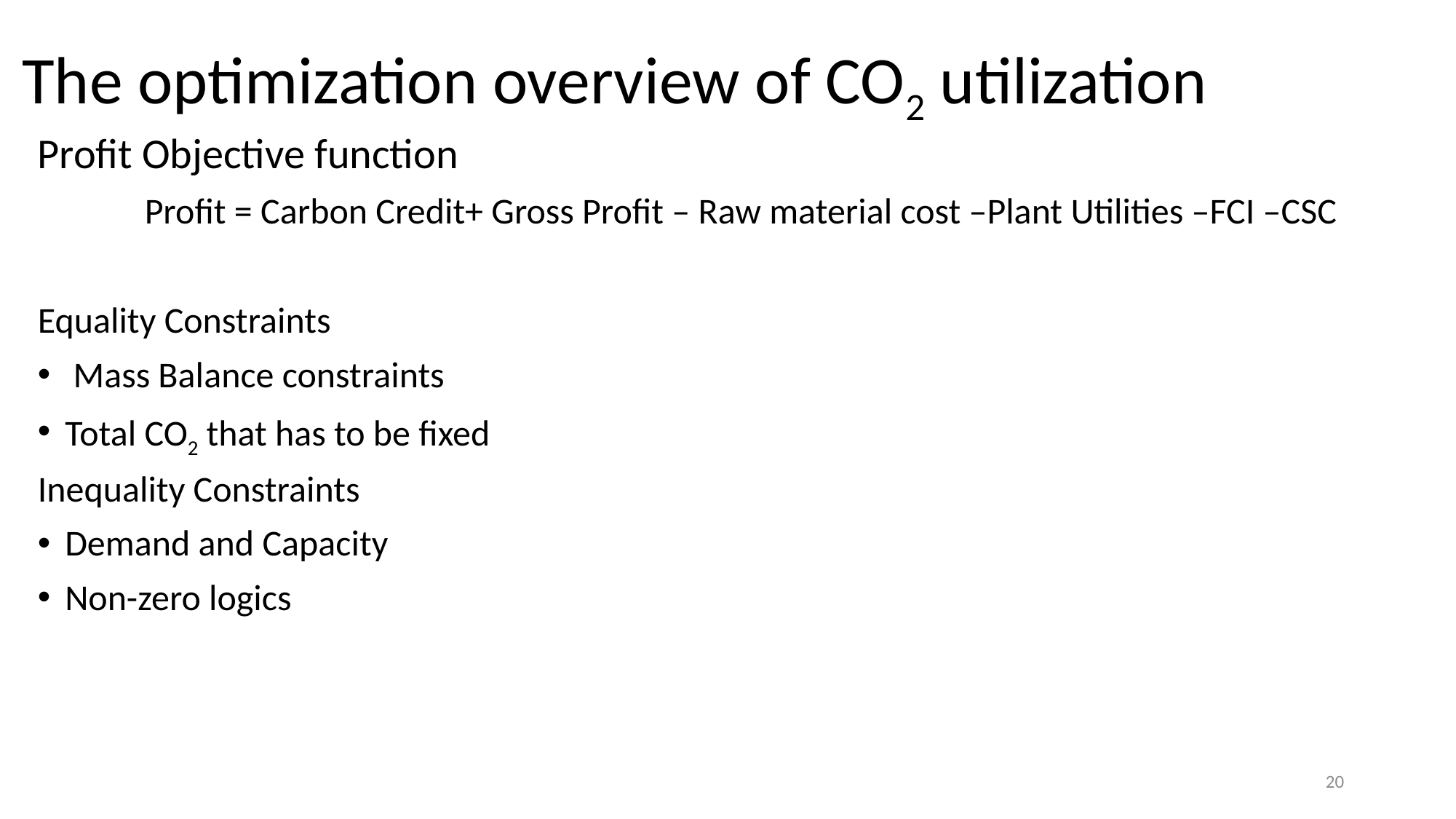

# The optimization overview of CO2 utilization
Profit Objective function
Profit = Carbon Credit+ Gross Profit – Raw material cost –Plant Utilities –FCI –CSC

Equality Constraints
 Mass Balance constraints
Total CO2 that has to be fixed
Inequality Constraints
Demand and Capacity
Non-zero logics

20